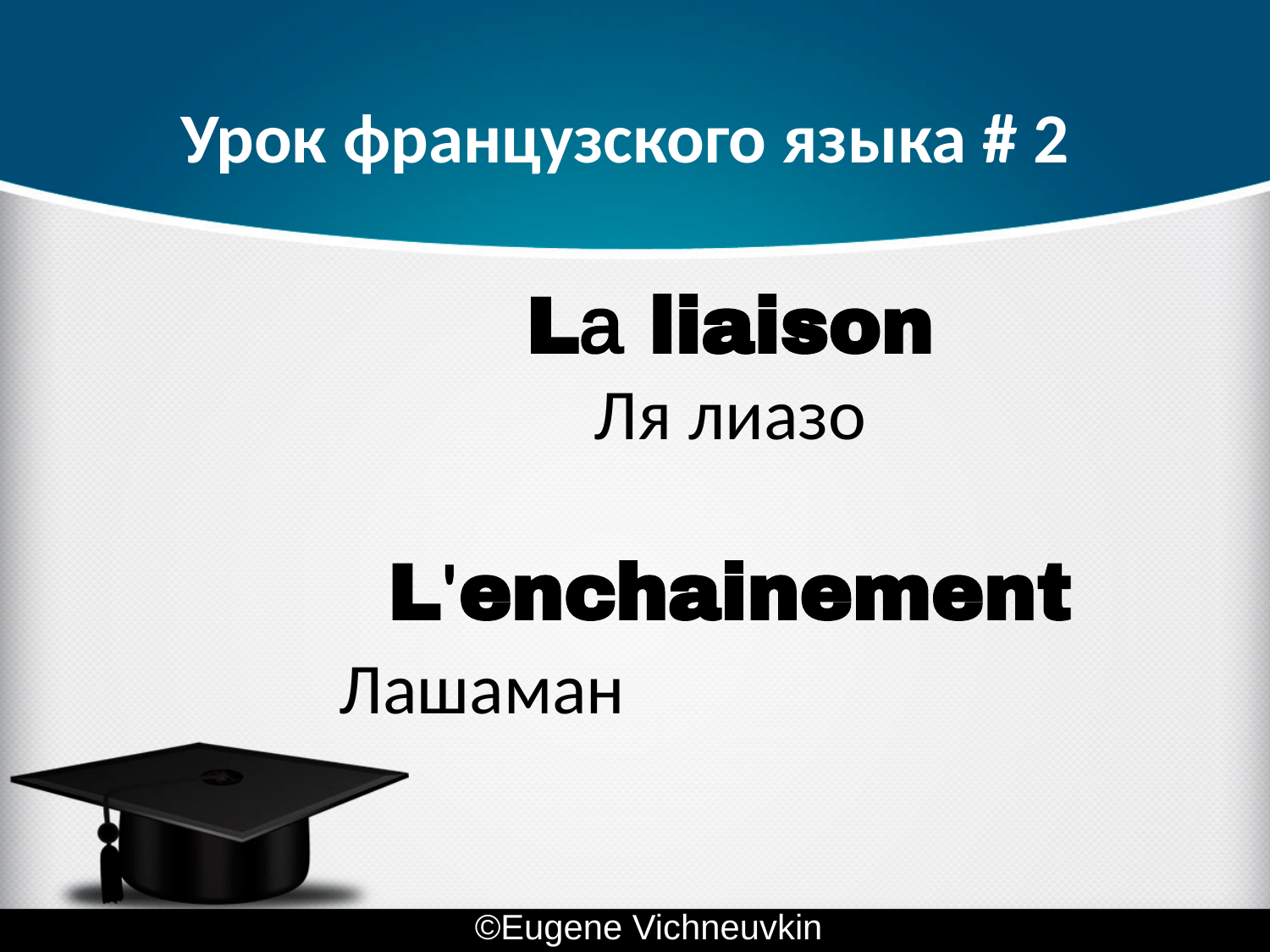

Урок французского языка # 2

# Lа liaison Ля лиазо L'enchainement Лашаман

©Eugene Vichneuvkin